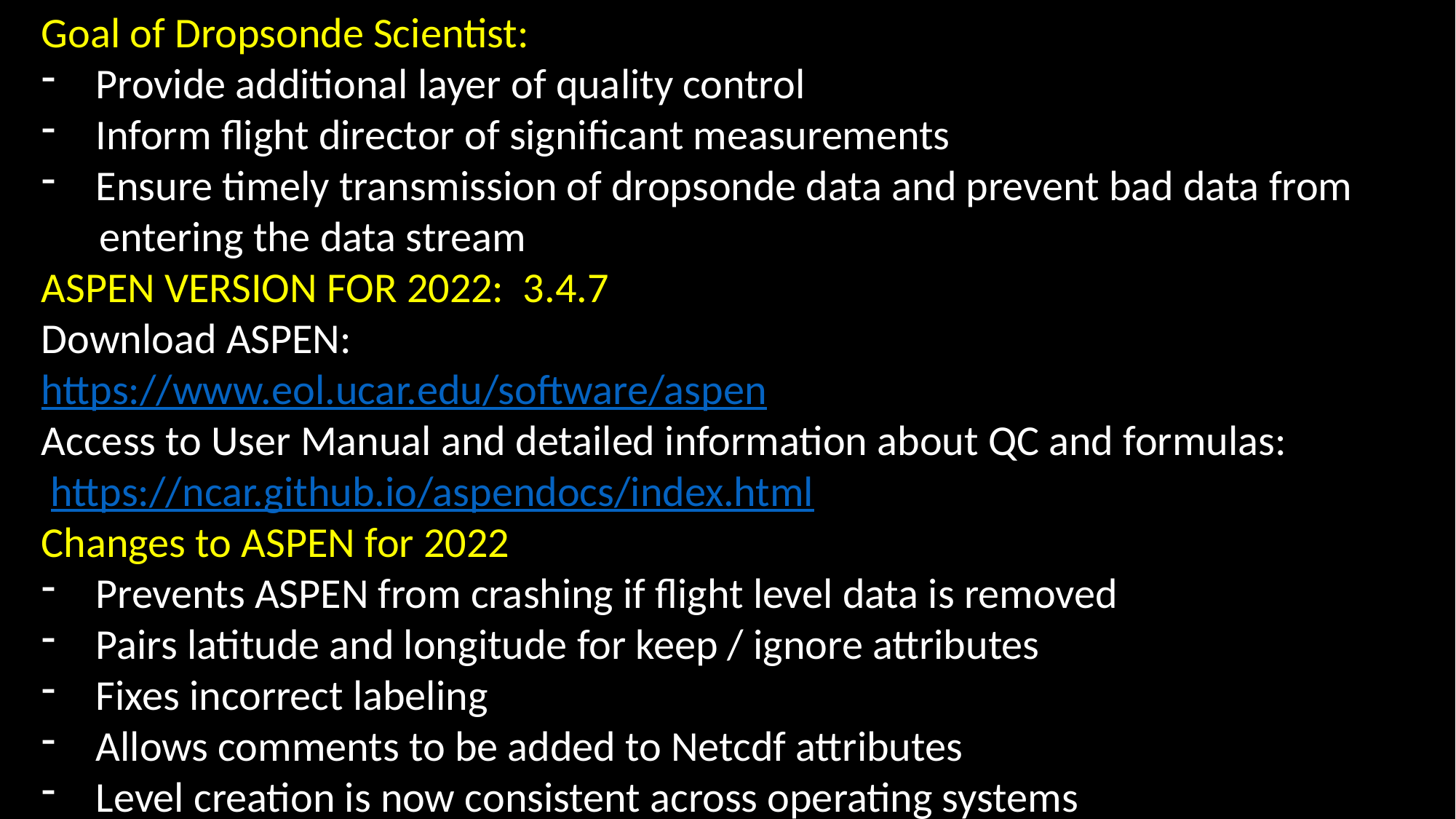

Goal of Dropsonde Scientist:
Provide additional layer of quality control
Inform flight director of significant measurements
Ensure timely transmission of dropsonde data and prevent bad data from
      entering the data stream
ASPEN VERSION FOR 2022:  3.4.7
Download ASPEN:
https://www.eol.ucar.edu/software/aspen
Access to User Manual and detailed information about QC and formulas:
 https://ncar.github.io/aspendocs/index.html
Changes to ASPEN for 2022
Prevents ASPEN from crashing if flight level data is removed
Pairs latitude and longitude for keep / ignore attributes
Fixes incorrect labeling
Allows comments to be added to Netcdf attributes
Level creation is now consistent across operating systems